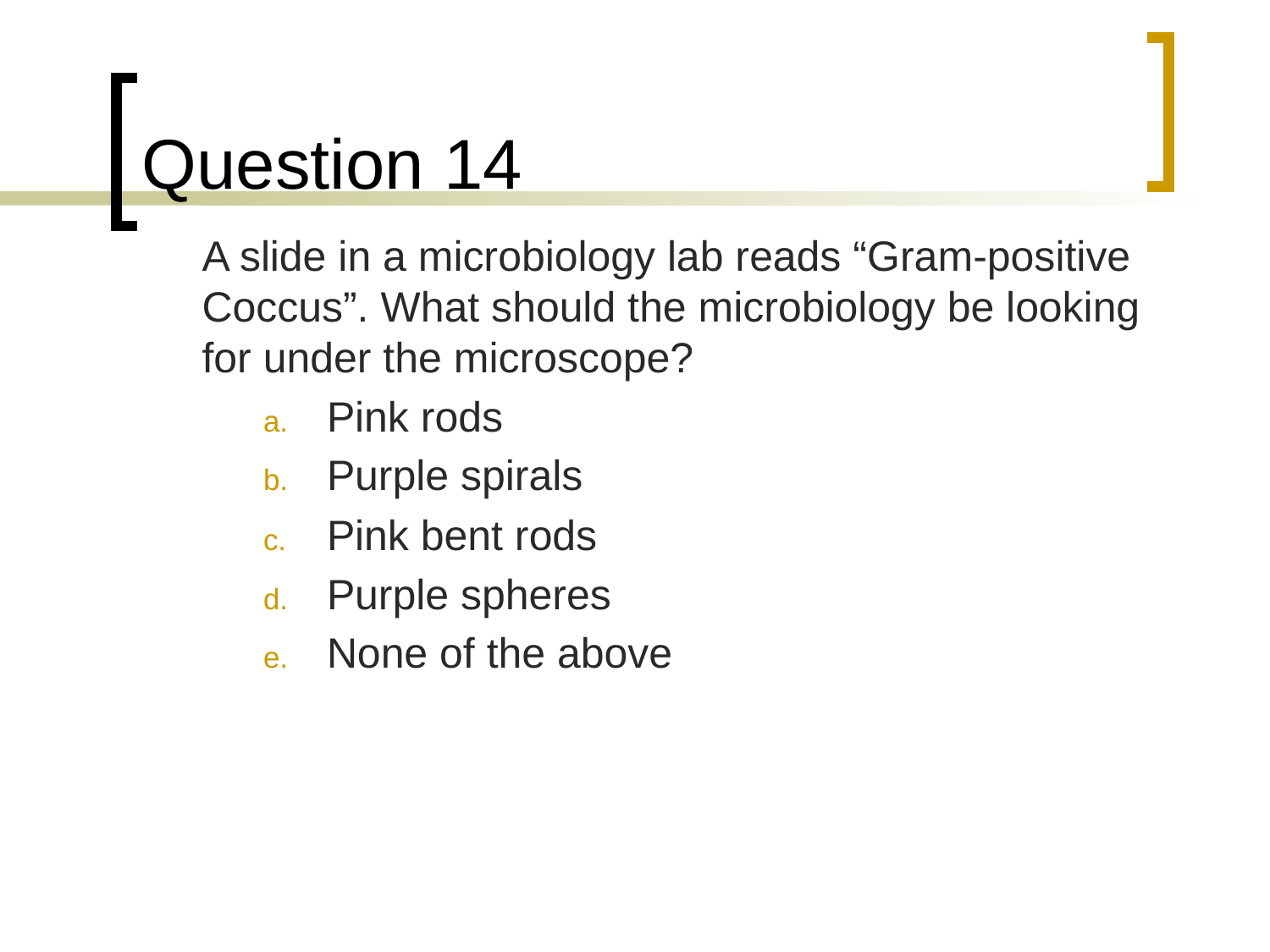

# Question 14
	A slide in a microbiology lab reads “Gram-positive Coccus”. What should the microbiology be looking for under the microscope?
Pink rods
Purple spirals
Pink bent rods
Purple spheres
None of the above